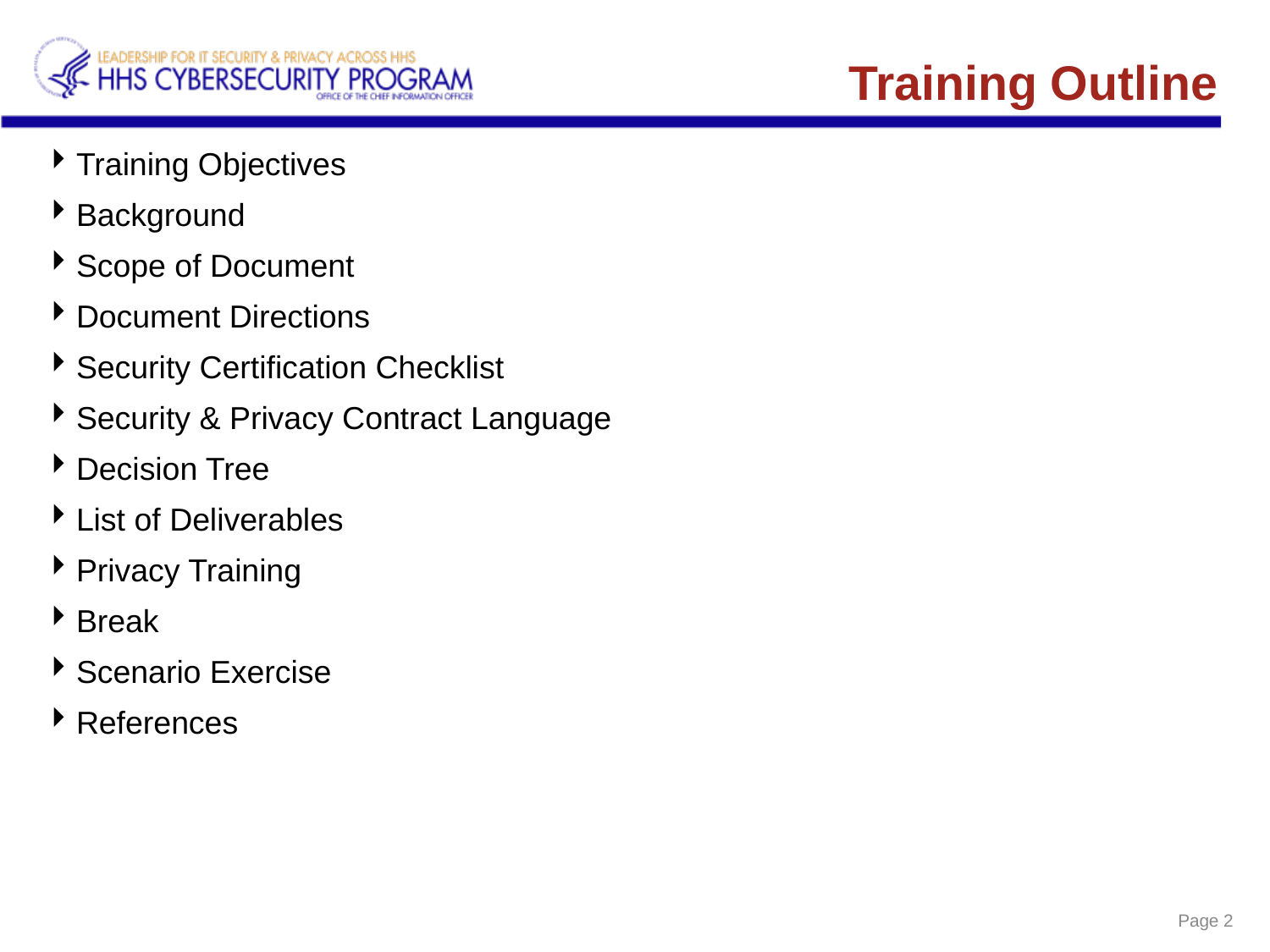

# Training Outline
Training Objectives
Background
Scope of Document
Document Directions
Security Certification Checklist
Security & Privacy Contract Language
Decision Tree
List of Deliverables
Privacy Training
Break
Scenario Exercise
References
Page 2